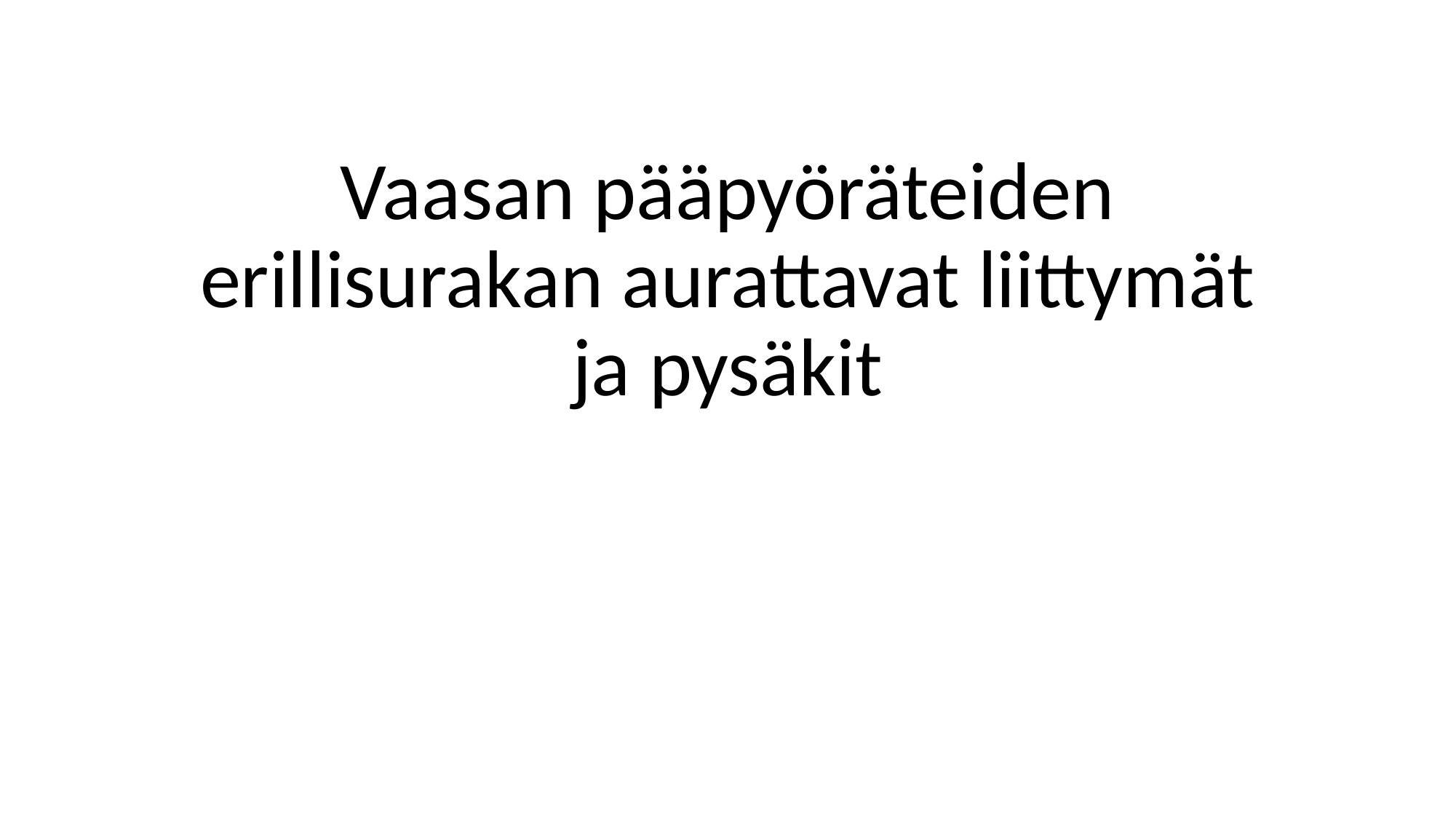

# Vaasan pääpyöräteiden erillisurakan aurattavat liittymät ja pysäkit